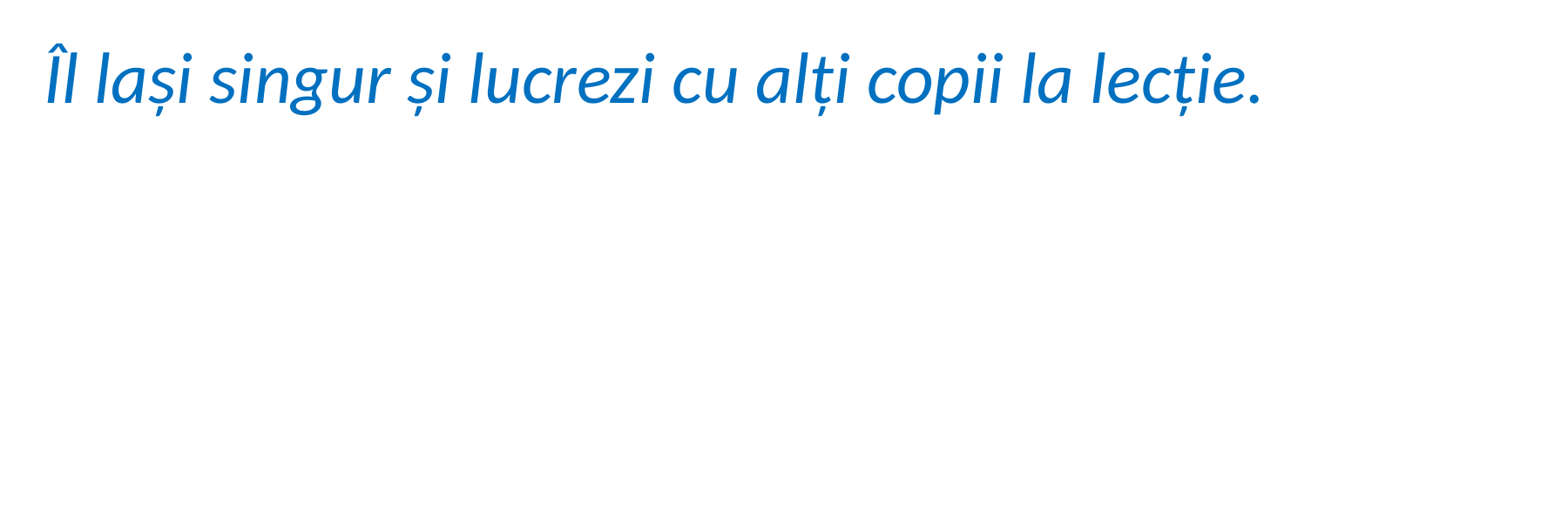

Îl lași singur și lucrezi cu alți copii la lecție.